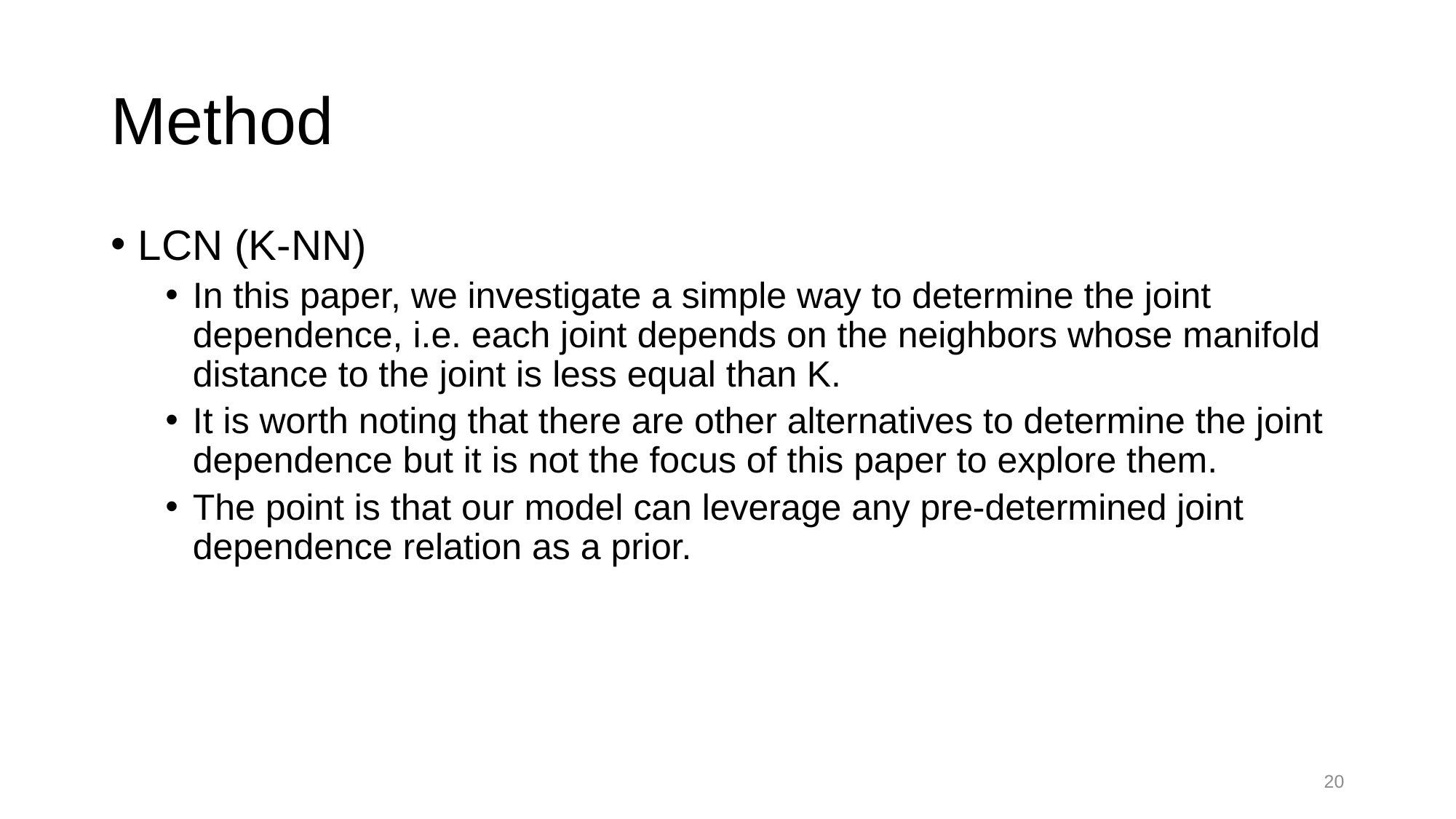

# Method
LCN (K-NN)
In this paper, we investigate a simple way to determine the joint dependence, i.e. each joint depends on the neighbors whose manifold distance to the joint is less equal than K.
It is worth noting that there are other alternatives to determine the joint dependence but it is not the focus of this paper to explore them.
The point is that our model can leverage any pre-determined joint dependence relation as a prior.

20